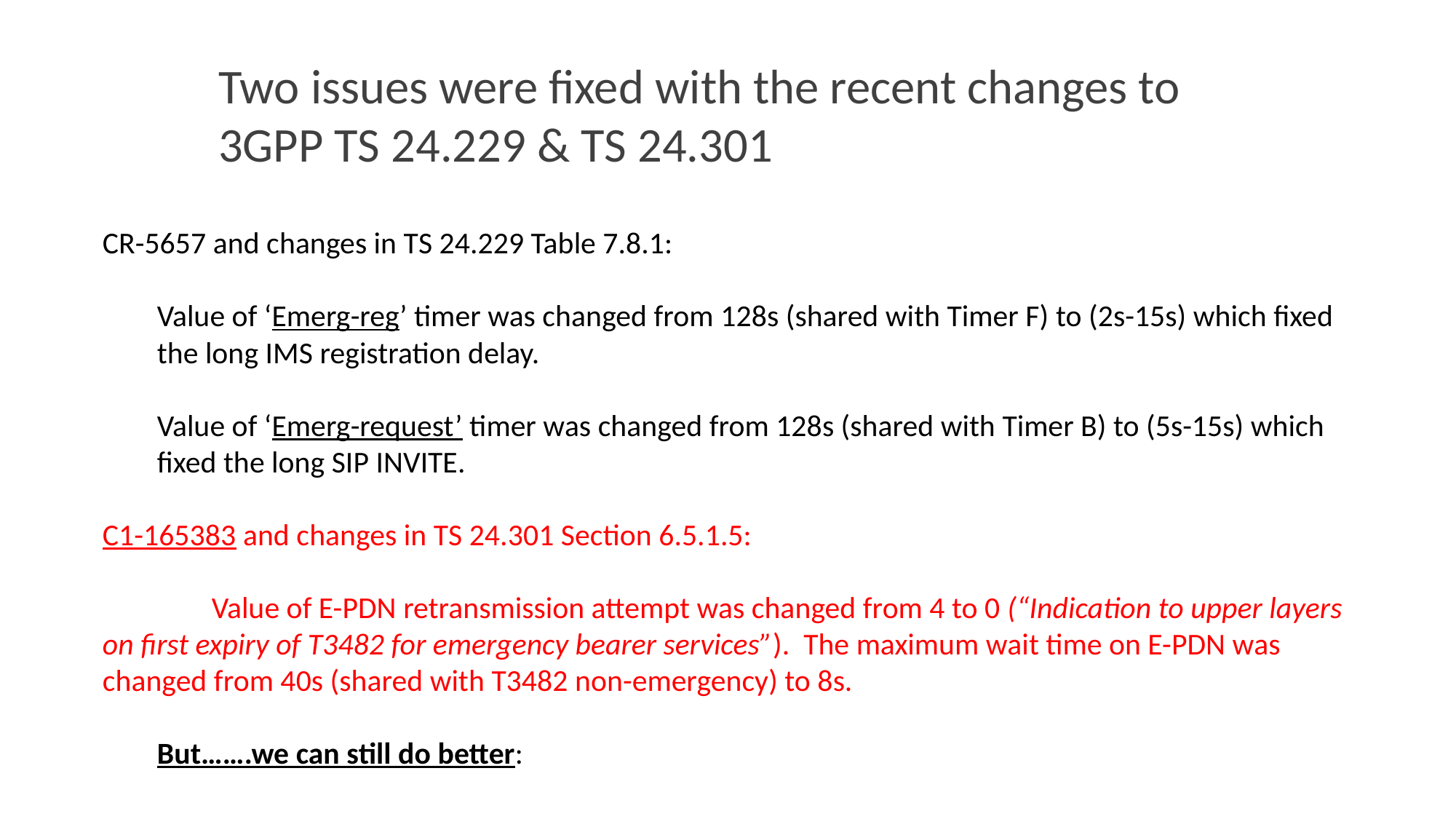

Two issues were fixed with the recent changes to 3GPP TS 24.229 & TS 24.301
CR-5657 and changes in TS 24.229 Table 7.8.1:
Value of ‘Emerg-reg’ timer was changed from 128s (shared with Timer F) to (2s-15s) which fixed the long IMS registration delay.

Value of ‘Emerg-request’ timer was changed from 128s (shared with Timer B) to (5s-15s) which fixed the long SIP INVITE.
C1-165383 and changes in TS 24.301 Section 6.5.1.5:

	Value of E-PDN retransmission attempt was changed from 4 to 0 (“Indication to upper layers on first expiry of T3482 for emergency bearer services”).  The maximum wait time on E-PDN was changed from 40s (shared with T3482 non-emergency) to 8s.

But…….we can still do better: